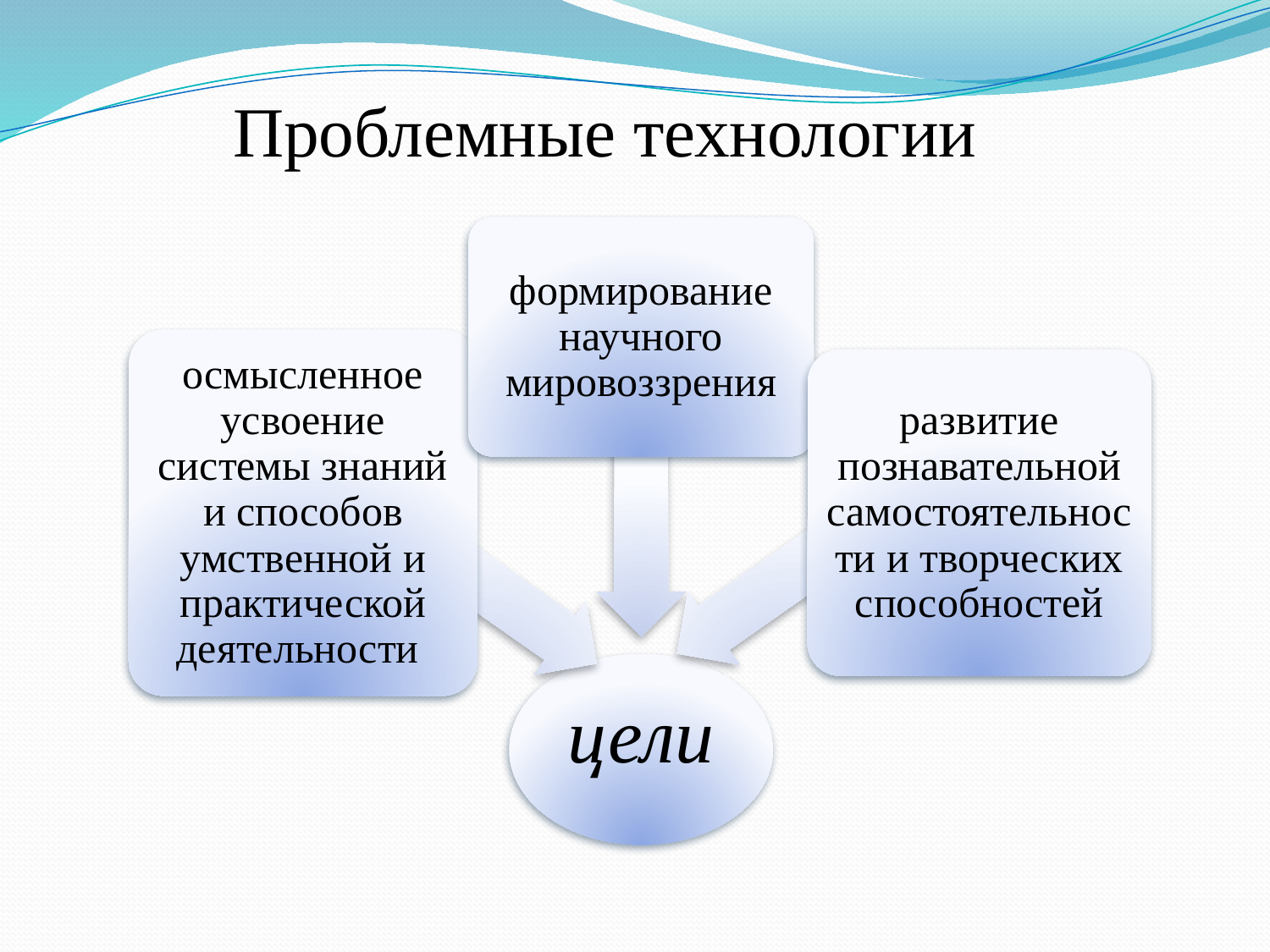

Проблемные технологии
цели

осмысленное усвоение системы знаний и способов умственной и практической деятельности
формирование научного мировоззрения
развитие познавательной самостоятельности и творческих способностей